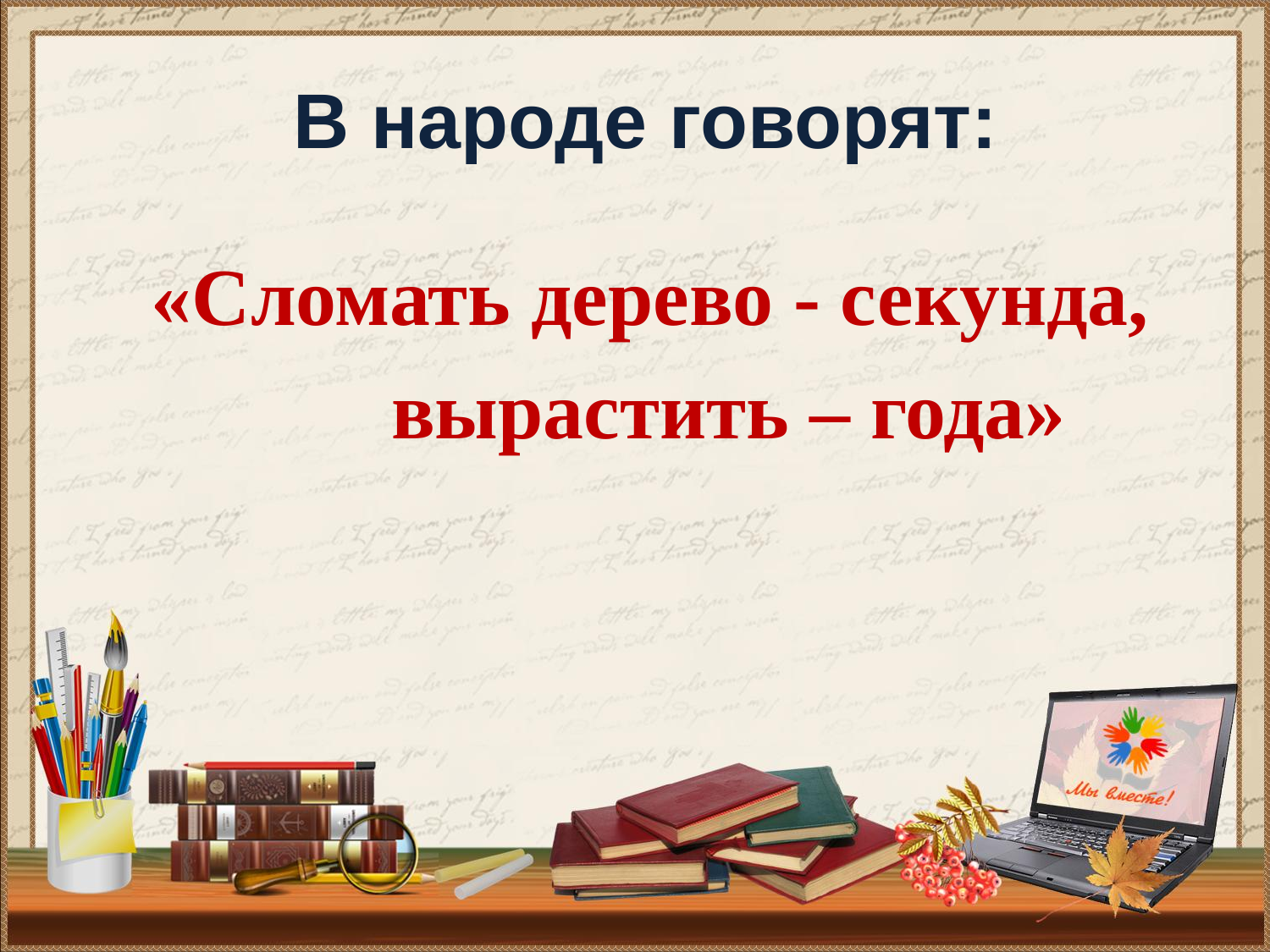

# В народе говорят:

    «Сломать дерево - секунда,
          вырастить – года»